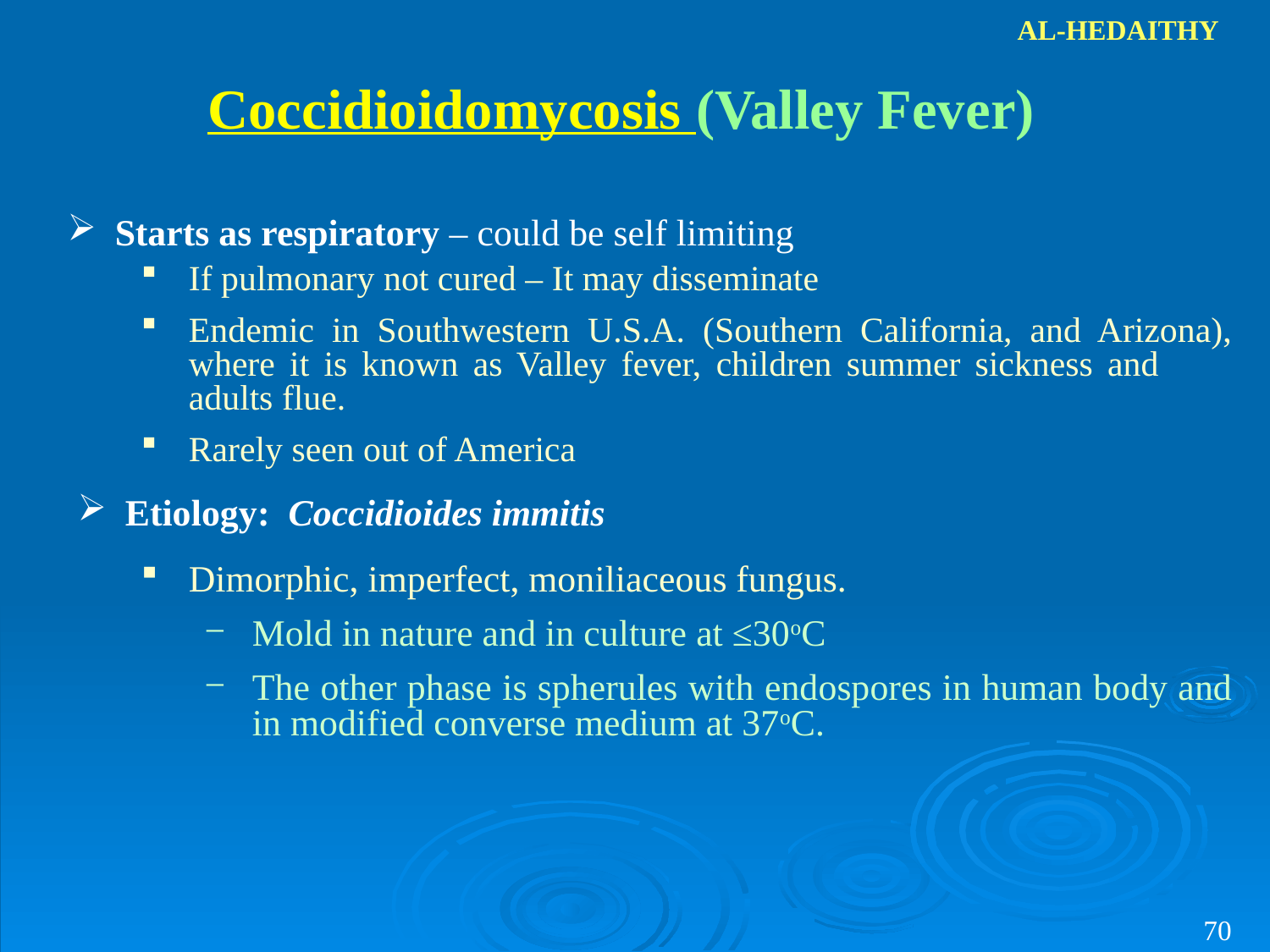

AL-HEDAITHY
Coccidioidomycosis (Valley Fever)
Starts as respiratory – could be self limiting
If pulmonary not cured – It may disseminate
Endemic in Southwestern U.S.A. (Southern California, and Arizona), where it is known as Valley fever, children summer sickness and      adults flue.
Rarely seen out of America
Etiology:  Coccidioides immitis
Dimorphic, imperfect, moniliaceous fungus.
Mold in nature and in culture at ≤30oC
The other phase is spherules with endospores in human body and in modified converse medium at 37oC.

70